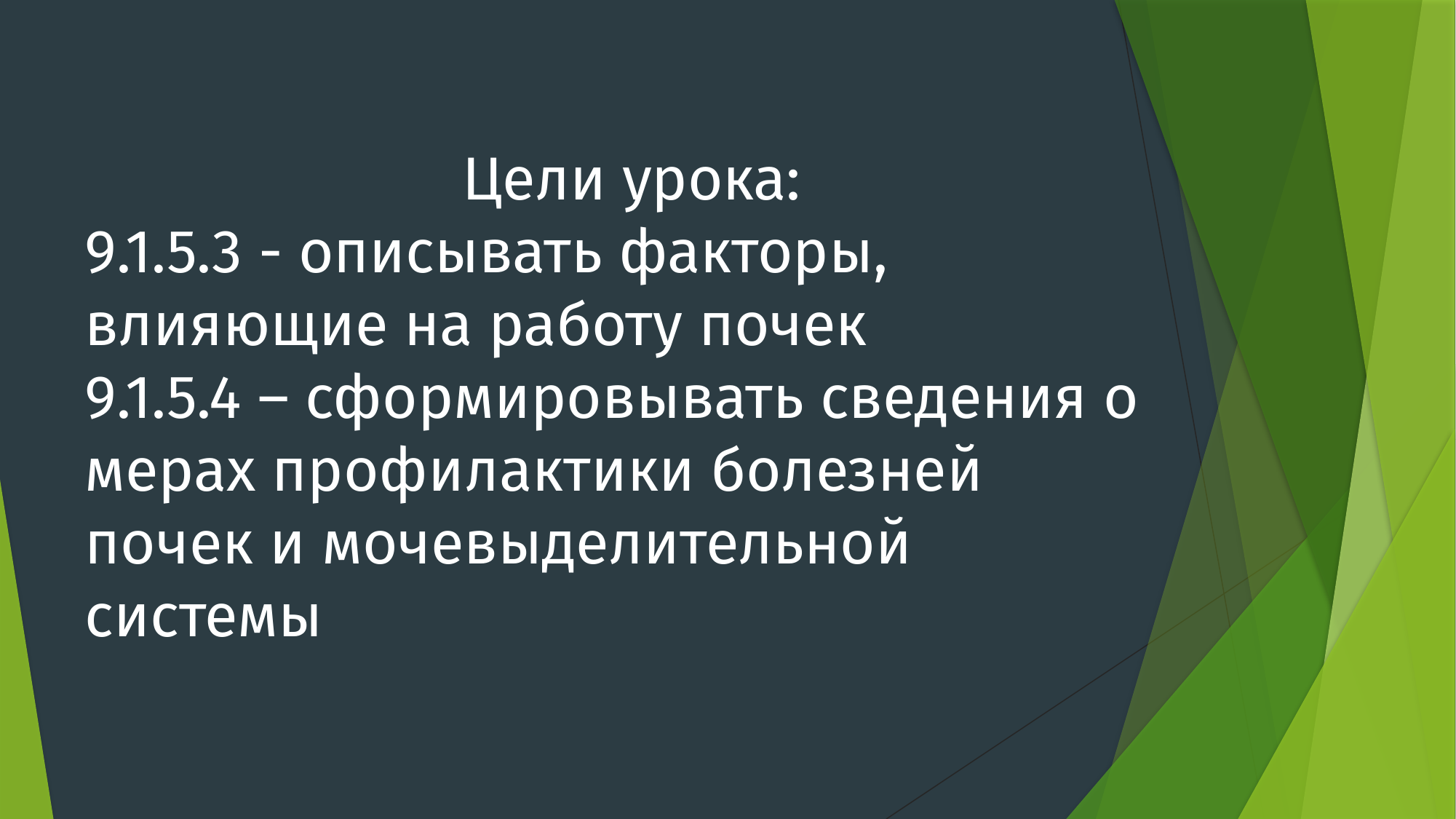

Цели урока:
9.1.5.3 - описывать факторы, влияющие на работу почек
9.1.5.4 – сформировывать сведения о мерах профилактики болезней почек и мочевыделительной системы